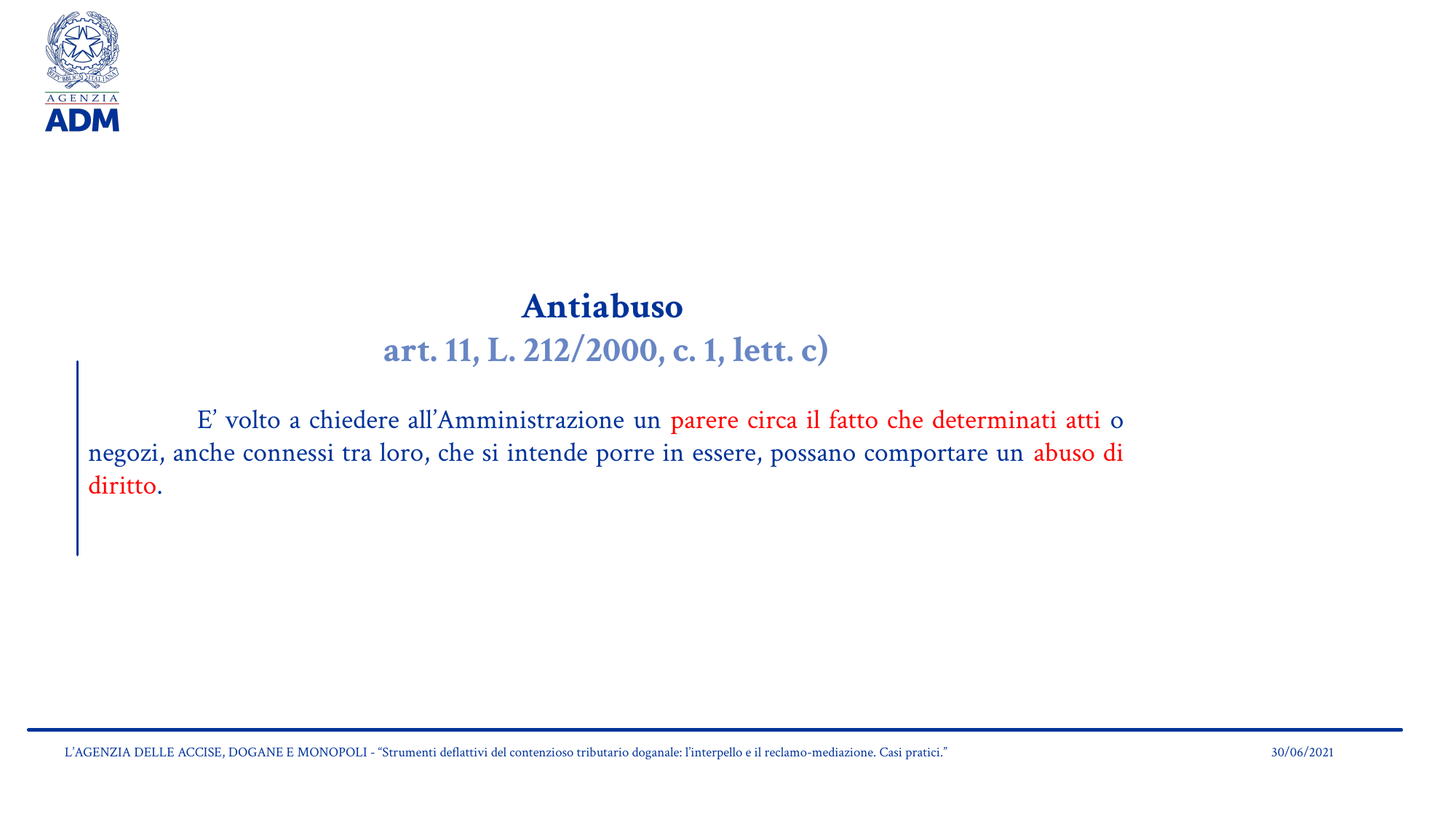

Antiabuso
art. 11, L. 212/2000, c. 1, lett. c)
	E’ volto a chiedere all’Amministrazione un parere circa il fatto che determinati atti o negozi, anche connessi tra loro, che si intende porre in essere, possano comportare un abuso di diritto.
30/06/2021
L’AGENZIA DELLE ACCISE, DOGANE E MONOPOLI - “Strumenti deflattivi del contenzioso tributario doganale: l’interpello e il reclamo-mediazione. Casi pratici.”